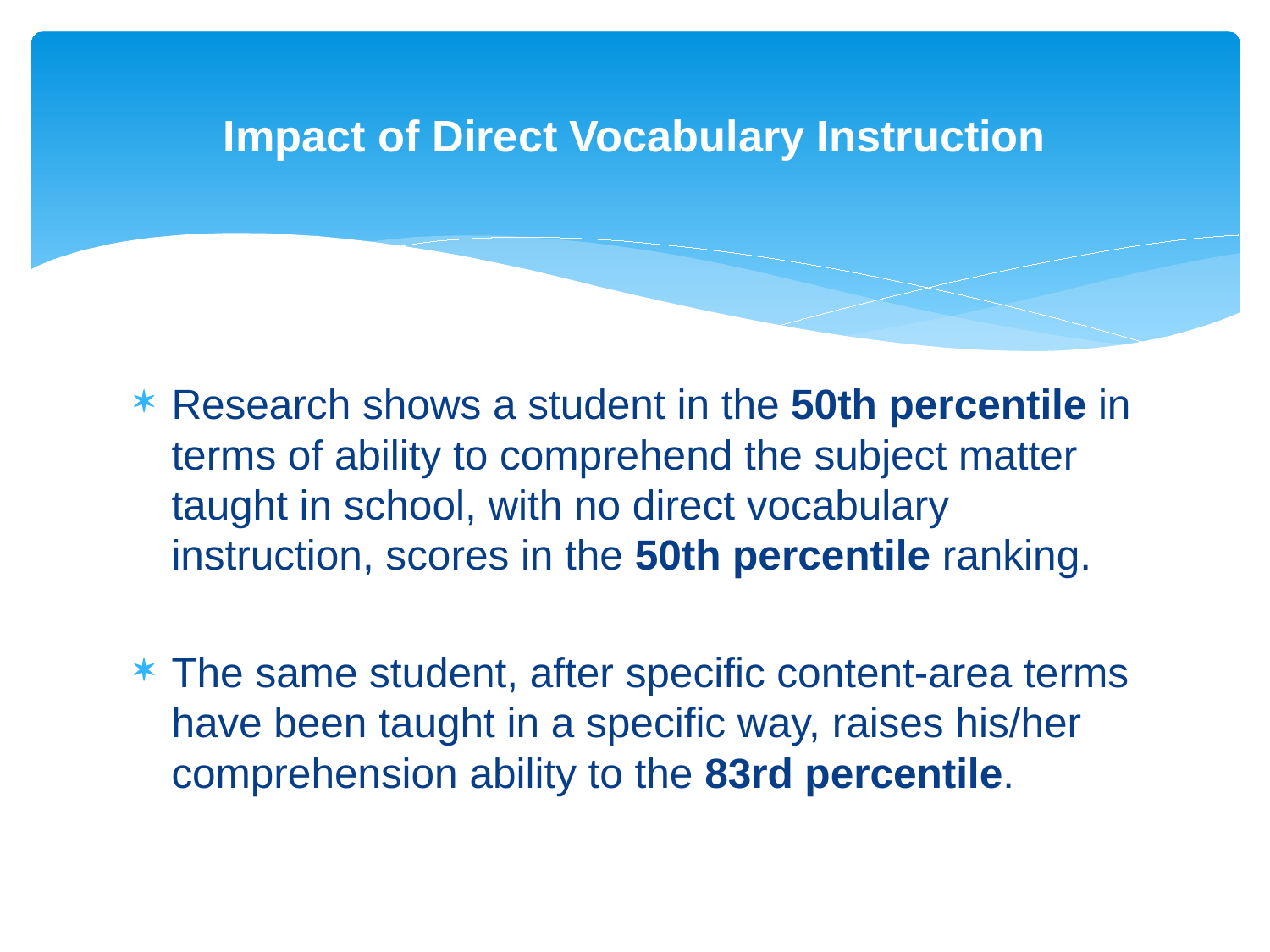

# Impact of Direct Vocabulary Instruction
Research shows a student in the 50th percentile in terms of ability to comprehend the subject matter taught in school, with no direct vocabulary instruction, scores in the 50th percentile ranking.

The same student, after specific content‐area terms have been taught in a specific way, raises his/her comprehension ability to the 83rd percentile.